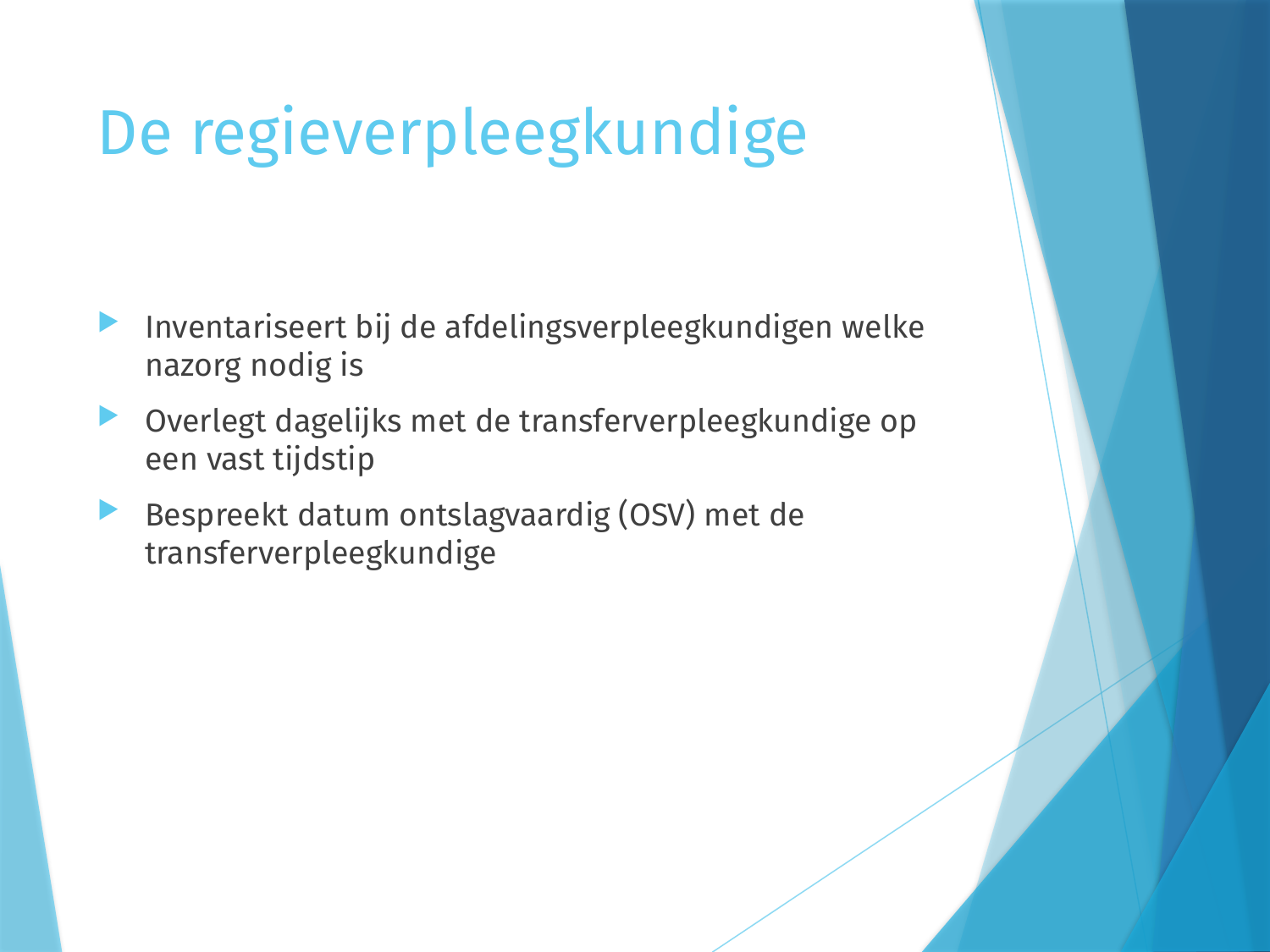

# De regieverpleegkundige
Inventariseert bij de afdelingsverpleegkundigen welke nazorg nodig is
Overlegt dagelijks met de transferverpleegkundige op een vast tijdstip
Bespreekt datum ontslagvaardig (OSV) met de transferverpleegkundige